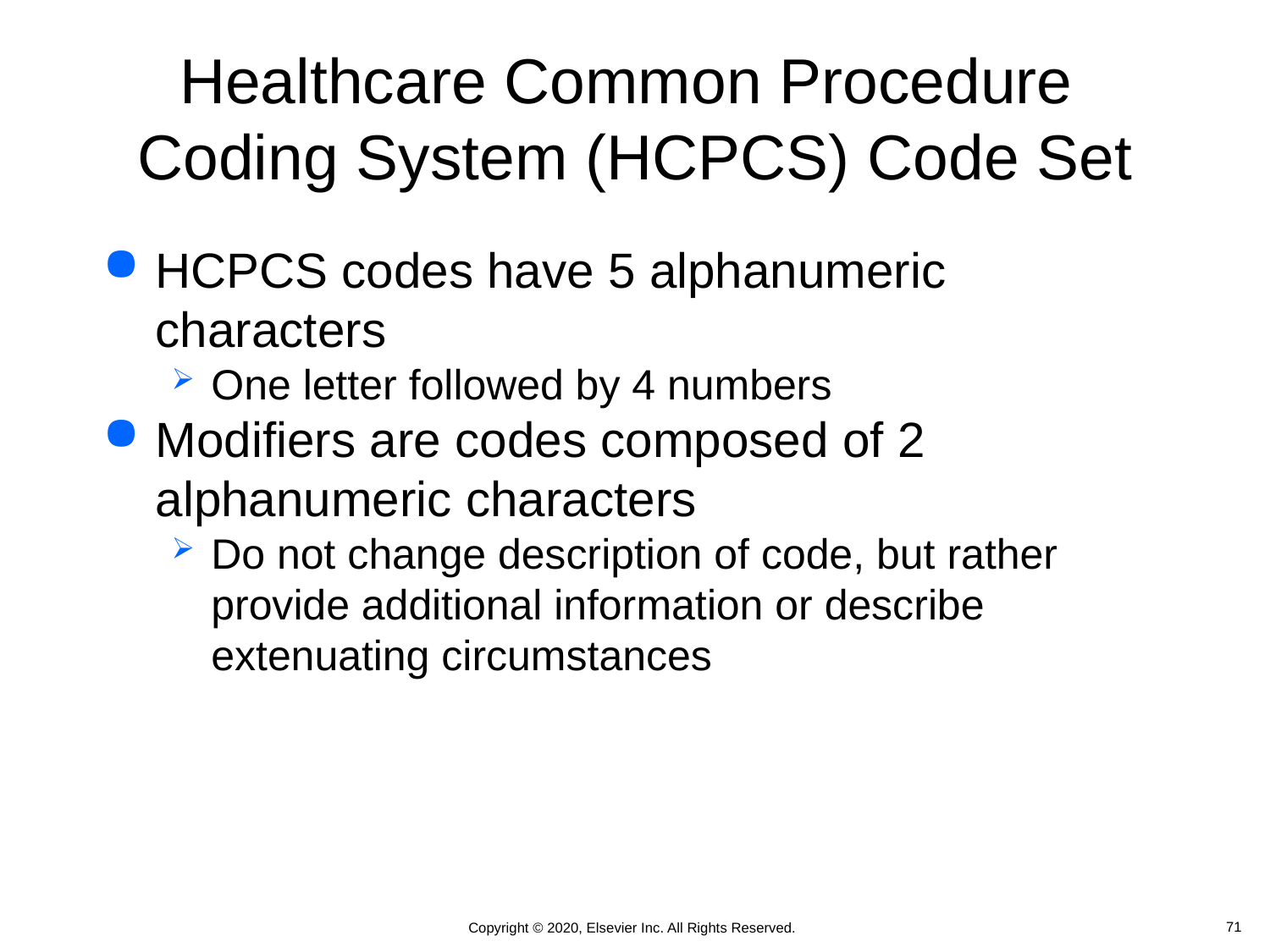

# Healthcare Common Procedure Coding System (HCPCS) Code Set
HCPCS codes have 5 alphanumeric characters
One letter followed by 4 numbers
Modifiers are codes composed of 2 alphanumeric characters
Do not change description of code, but rather provide additional information or describe extenuating circumstances
 71